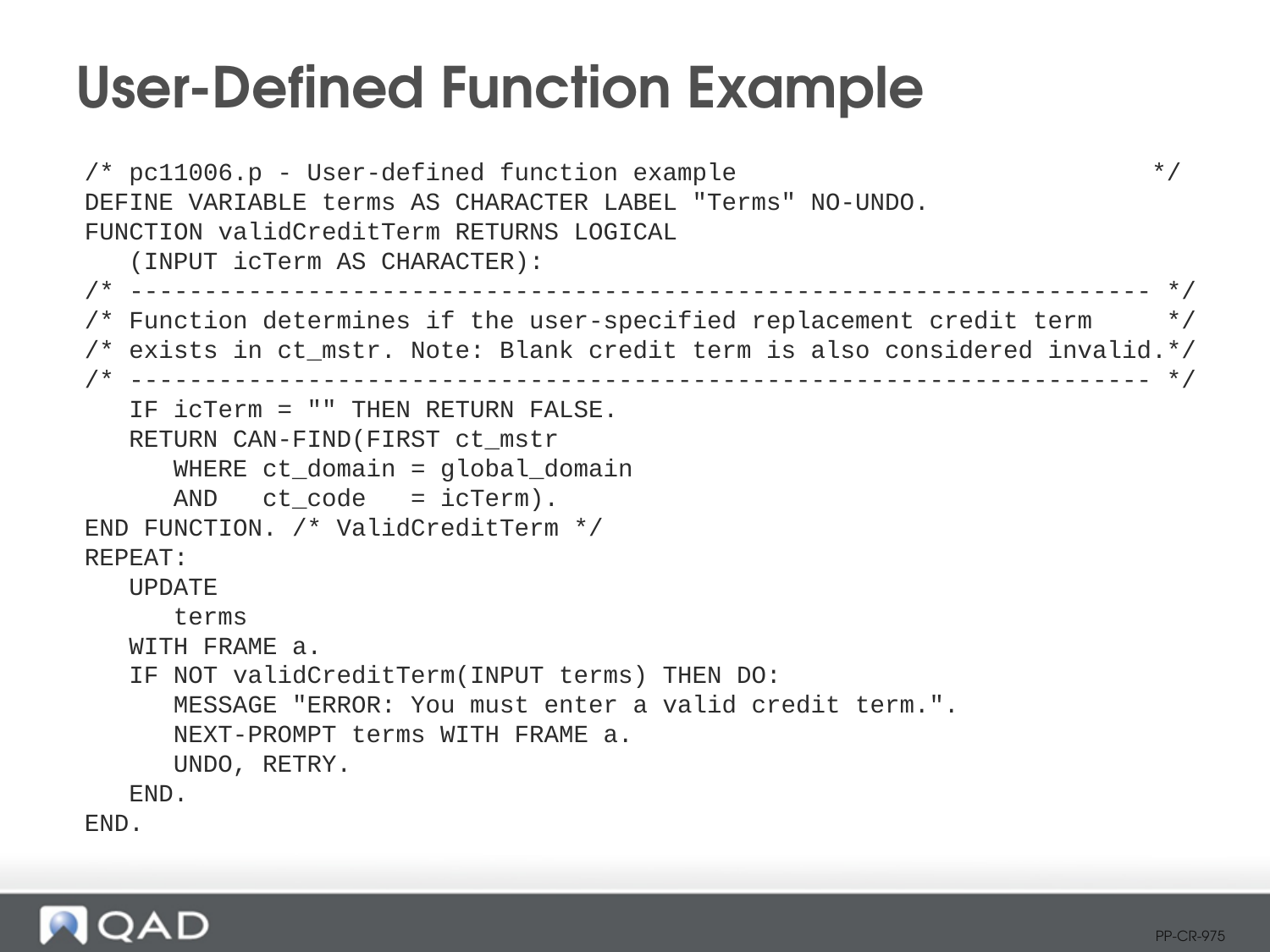

# User-Defined Function Example
/* pc11006.p - User-defined function example                            */
DEFINE VARIABLE terms AS CHARACTER LABEL "Terms" NO-UNDO.
FUNCTION validCreditTerm RETURNS LOGICAL
   (INPUT icTerm AS CHARACTER):
/* --------------------------------------------------------------------- */
/* Function determines if the user-specified replacement credit term     */
/* exists in ct_mstr. Note: Blank credit term is also considered invalid.*/
/* --------------------------------------------------------------------- */
   IF icTerm = "" THEN RETURN FALSE.
   RETURN CAN-FIND(FIRST ct_mstr
      WHERE ct_domain = global_domain
      AND   ct_code   = icTerm).
END FUNCTION. /* ValidCreditTerm */
REPEAT:
   UPDATE
      terms
   WITH FRAME a.
   IF NOT validCreditTerm(INPUT terms) THEN DO:
      MESSAGE "ERROR: You must enter a valid credit term.".
      NEXT-PROMPT terms WITH FRAME a.
      UNDO, RETRY.
   END.
END.
PP-CR-975